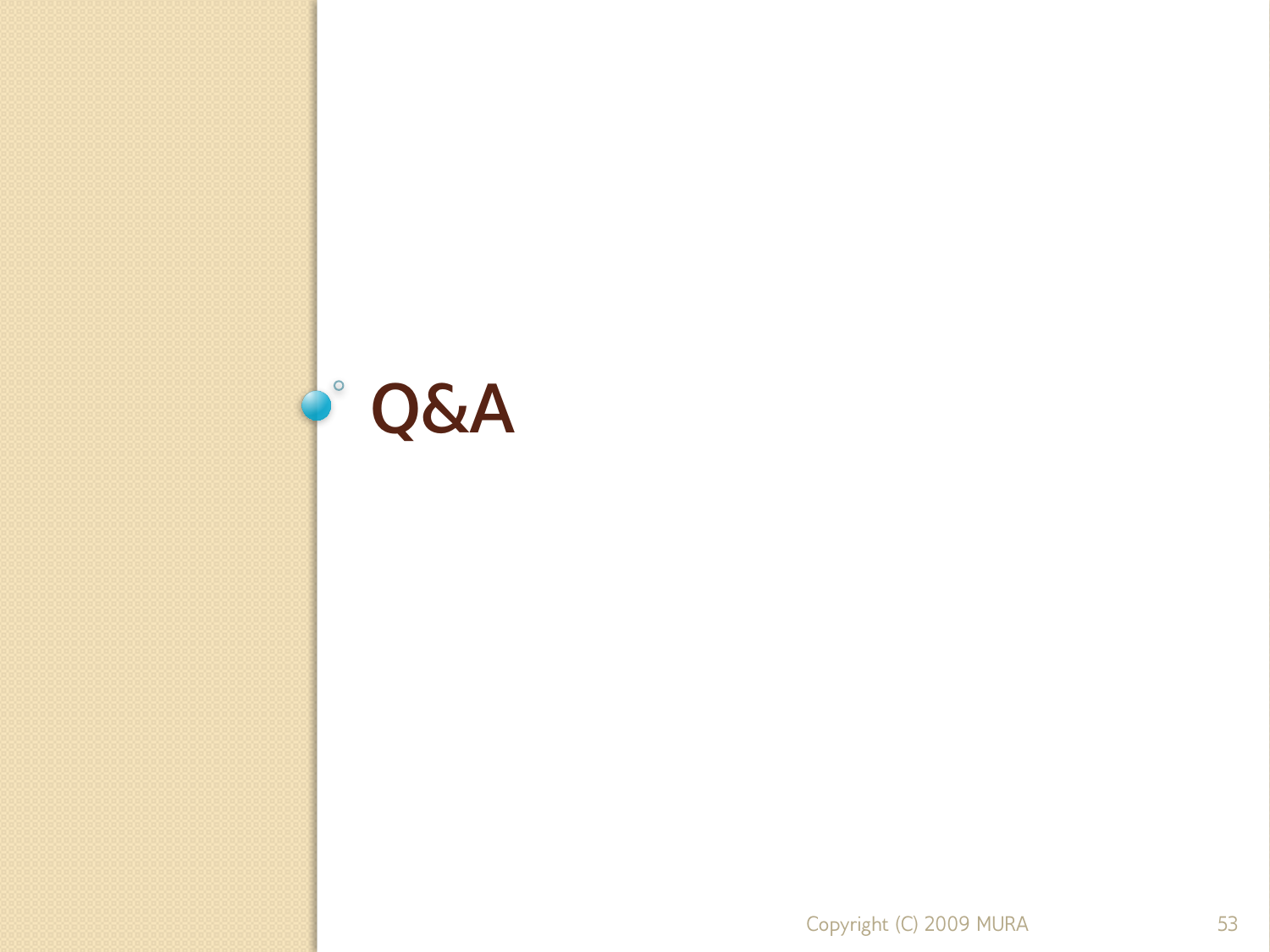

# Q&A
Copyright (C) 2009 MURA
53